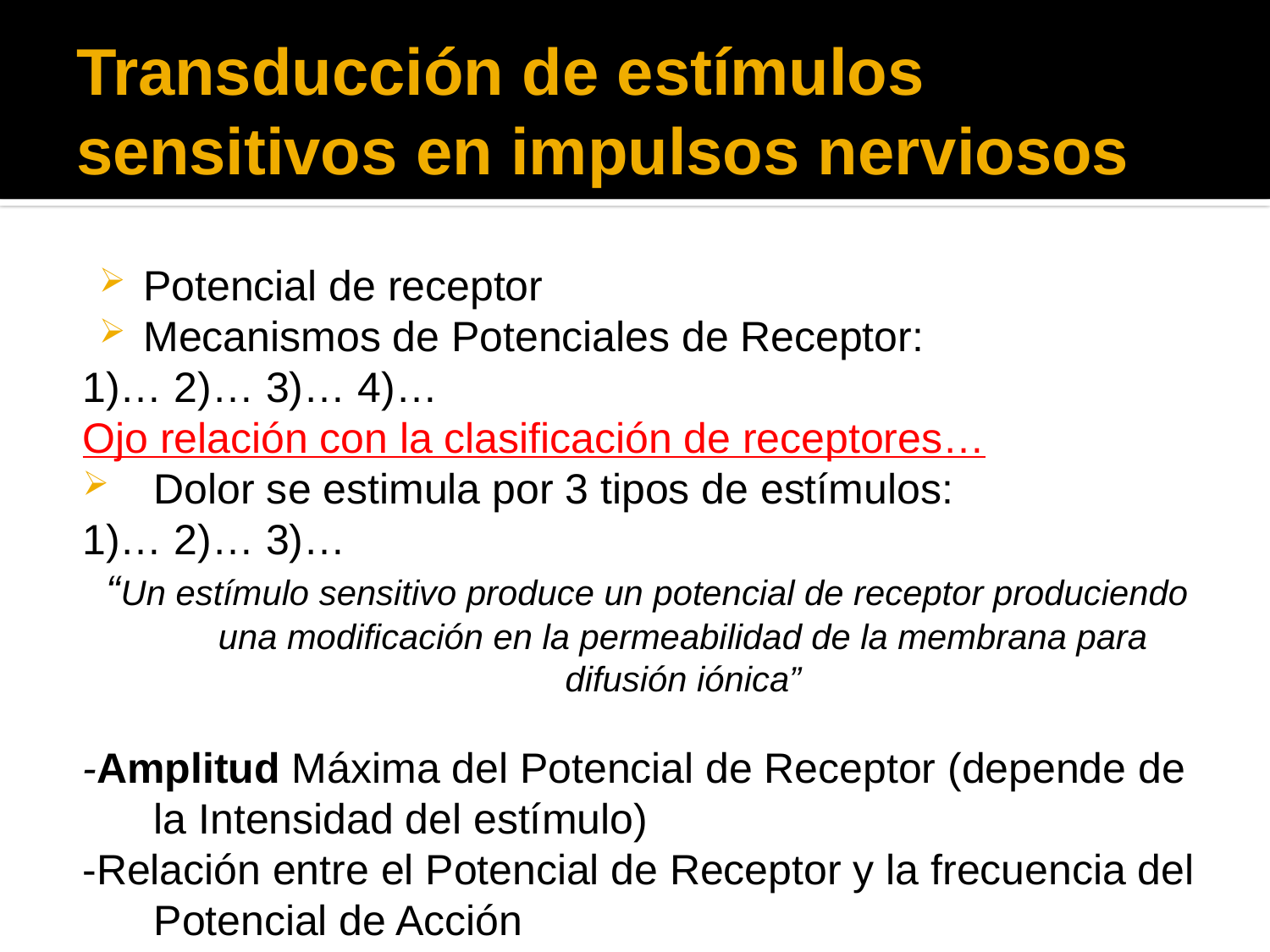

# Transducción de estímulos sensitivos en impulsos nerviosos
Potencial de receptor
Mecanismos de Potenciales de Receptor:
1)… 2)… 3)… 4)…
Ojo relación con la clasificación de receptores…
Dolor se estimula por 3 tipos de estímulos:
1)… 2)… 3)…
“Un estímulo sensitivo produce un potencial de receptor produciendo una modificación en la permeabilidad de la membrana para difusión iónica”

-Amplitud Máxima del Potencial de Receptor (depende de la Intensidad del estímulo)
-Relación entre el Potencial de Receptor y la frecuencia del Potencial de Acción